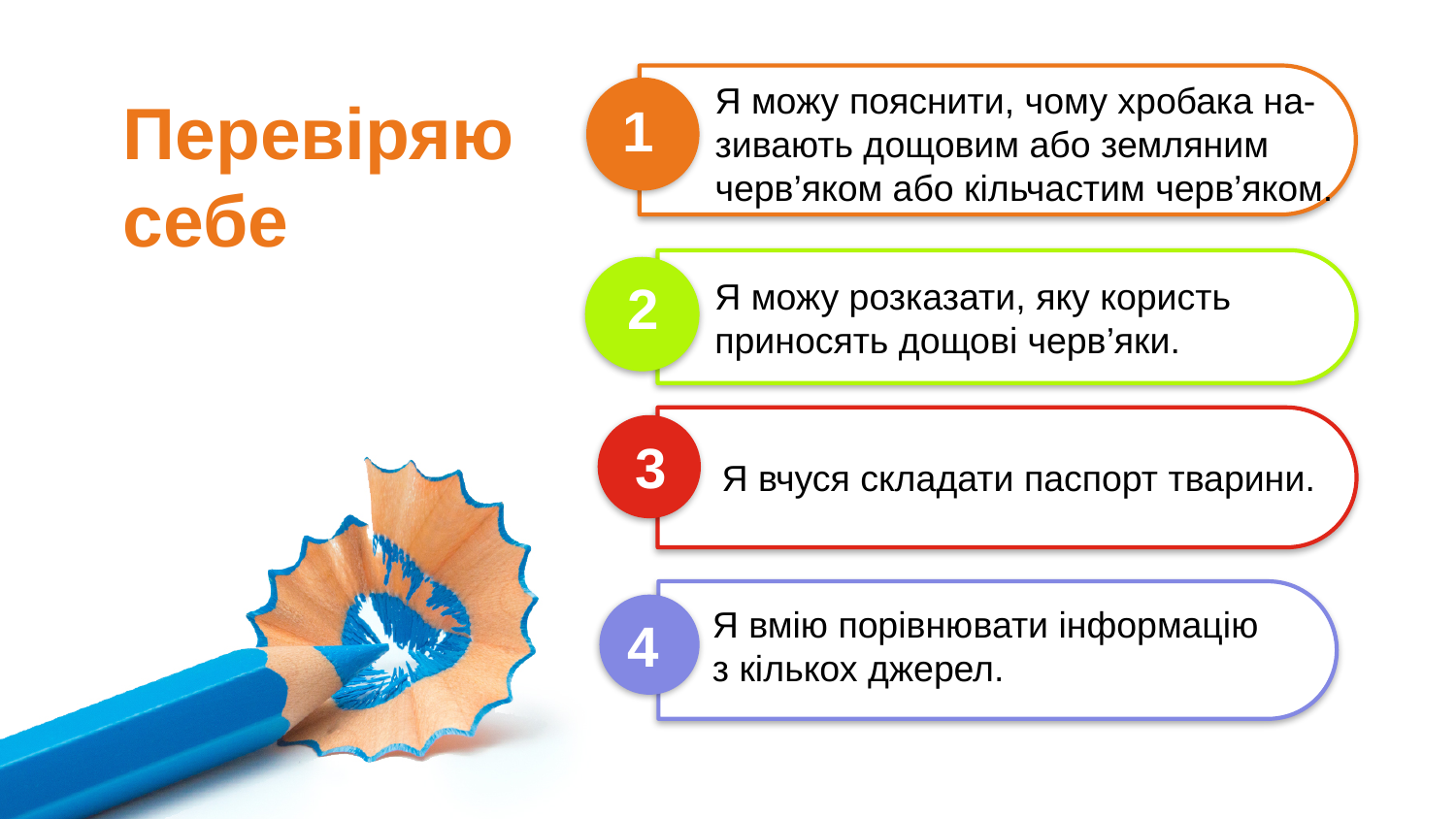

Я можу пояснити, чому хробака на-
зивають дощовим або земляним
черв’яком або кільчастим черв’яком.
Перевіряю себе

1

2
Я можу розказати, яку користь
приносять дощові черв’яки.

3
Я вчуся складати паспорт тварини.

Я вмію порівнювати інформацію
з кількох джерел.

4